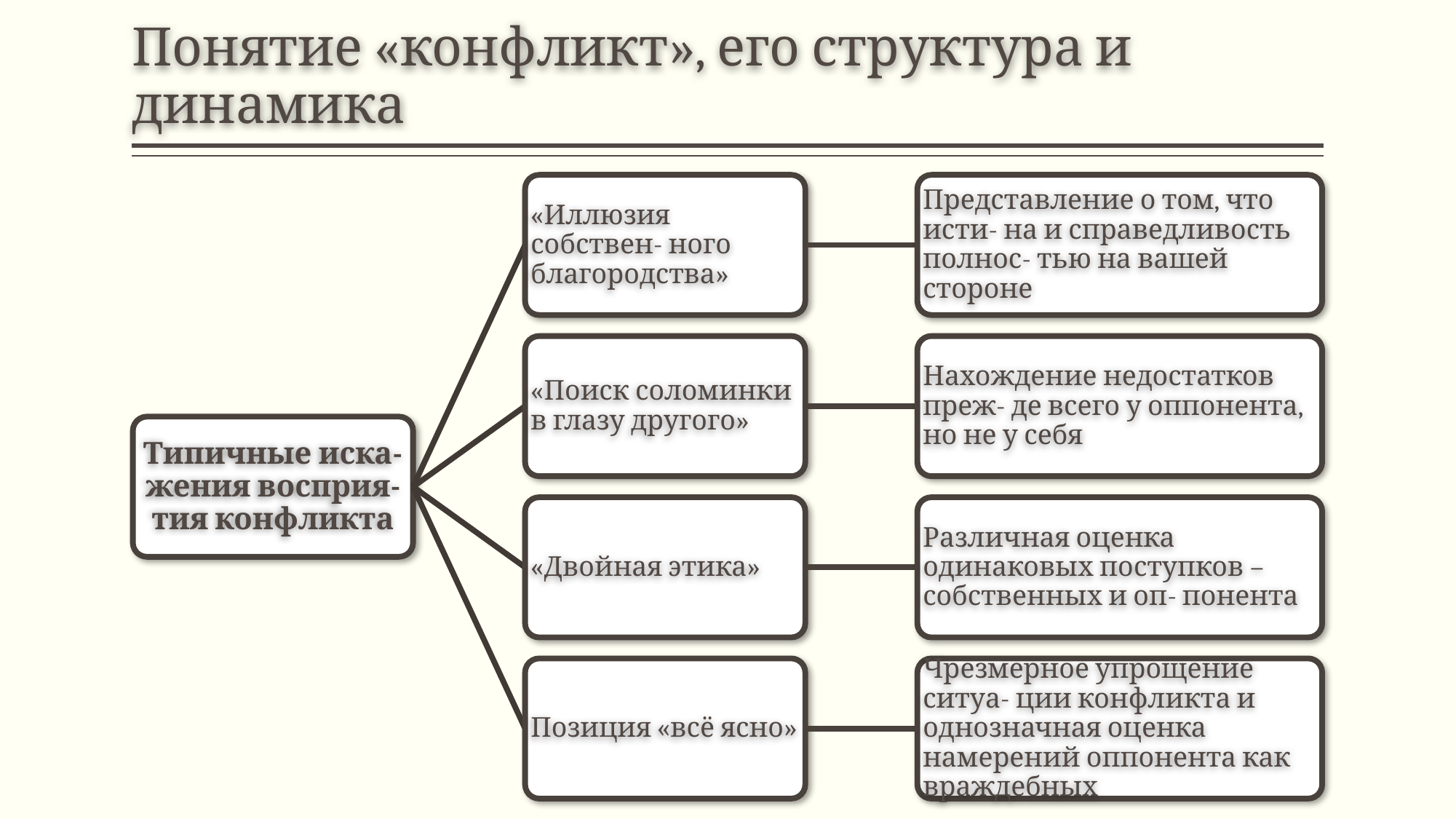

# Понятие «конфликт», его структура и динамика

«Иллюзия собствен- ного благородства»
Представление о том, что исти- на и справедливость полнос- тью на вашей стороне

«Поиск соломинки в глазу другого»
Нахождение недостатков преж- де всего у оппонента, но не у себя

Типичные иска- жения восприя- тия конфликта

«Двойная этика»
Различная оценка одинаковых поступков – собственных и оп- понента

Позиция «всё ясно»
Чрезмерное упрощение ситуа- ции конфликта и однозначная оценка намерений оппонента как враждебных